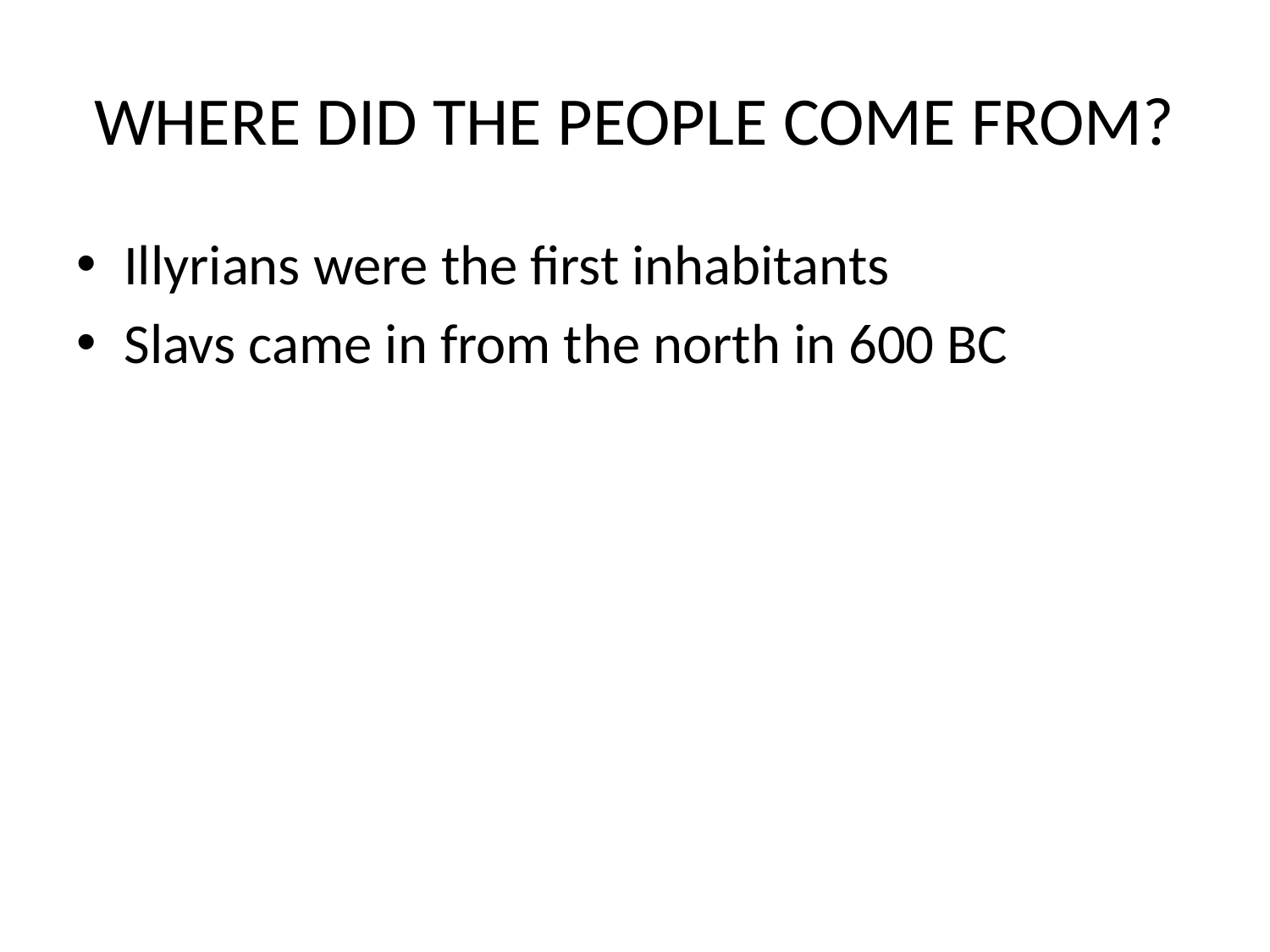

# WHERE DID THE PEOPLE COME FROM?
Illyrians were the first inhabitants
Slavs came in from the north in 600 BC